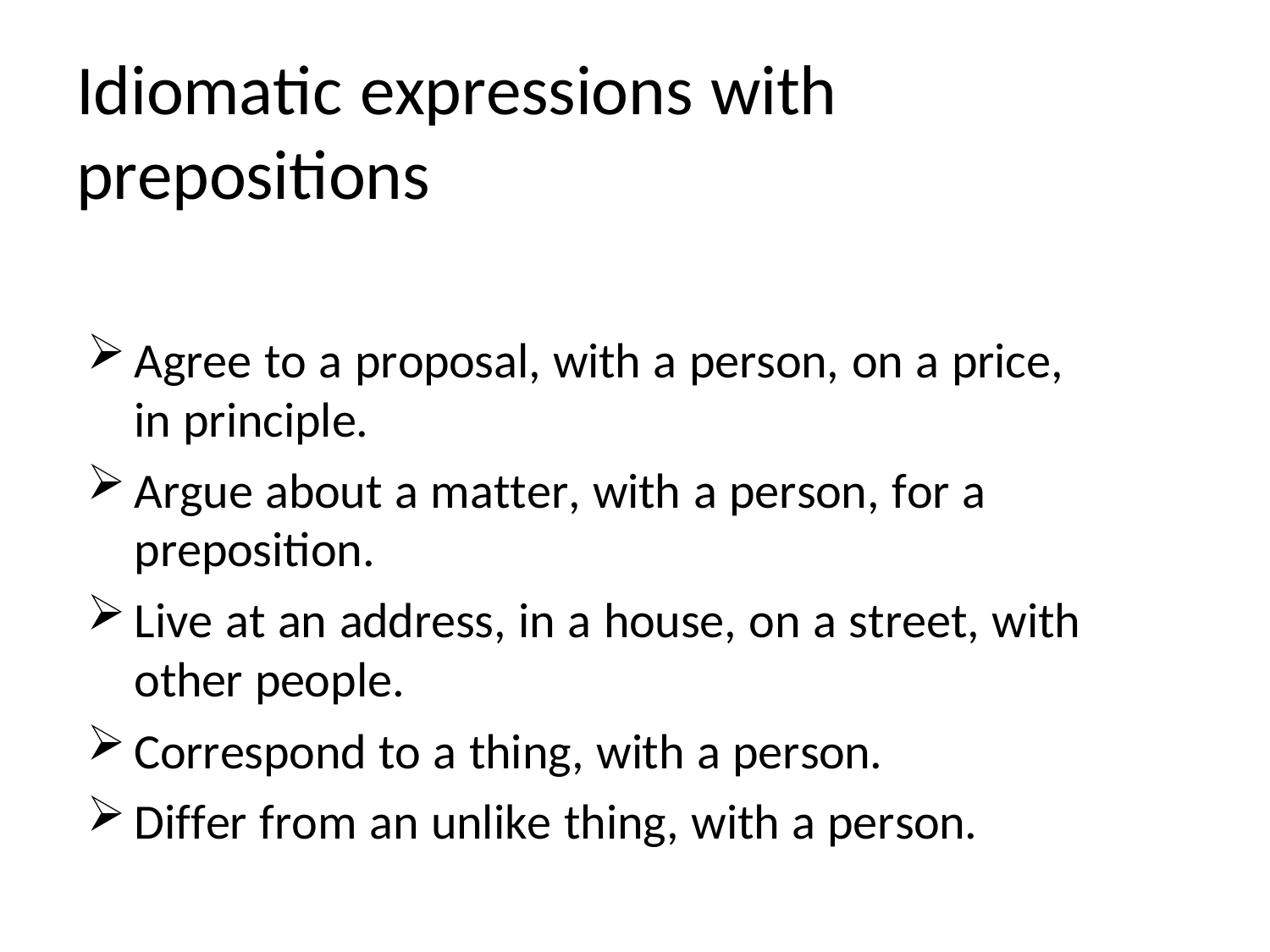

Idiomatic expressions with prepositions
Agree to a proposal, with a person, on a price, in principle.
Argue about a matter, with a person, for a preposition.
Live at an address, in a house, on a street, with other people.
Correspond to a thing, with a person.
Differ from an unlike thing, with a person.